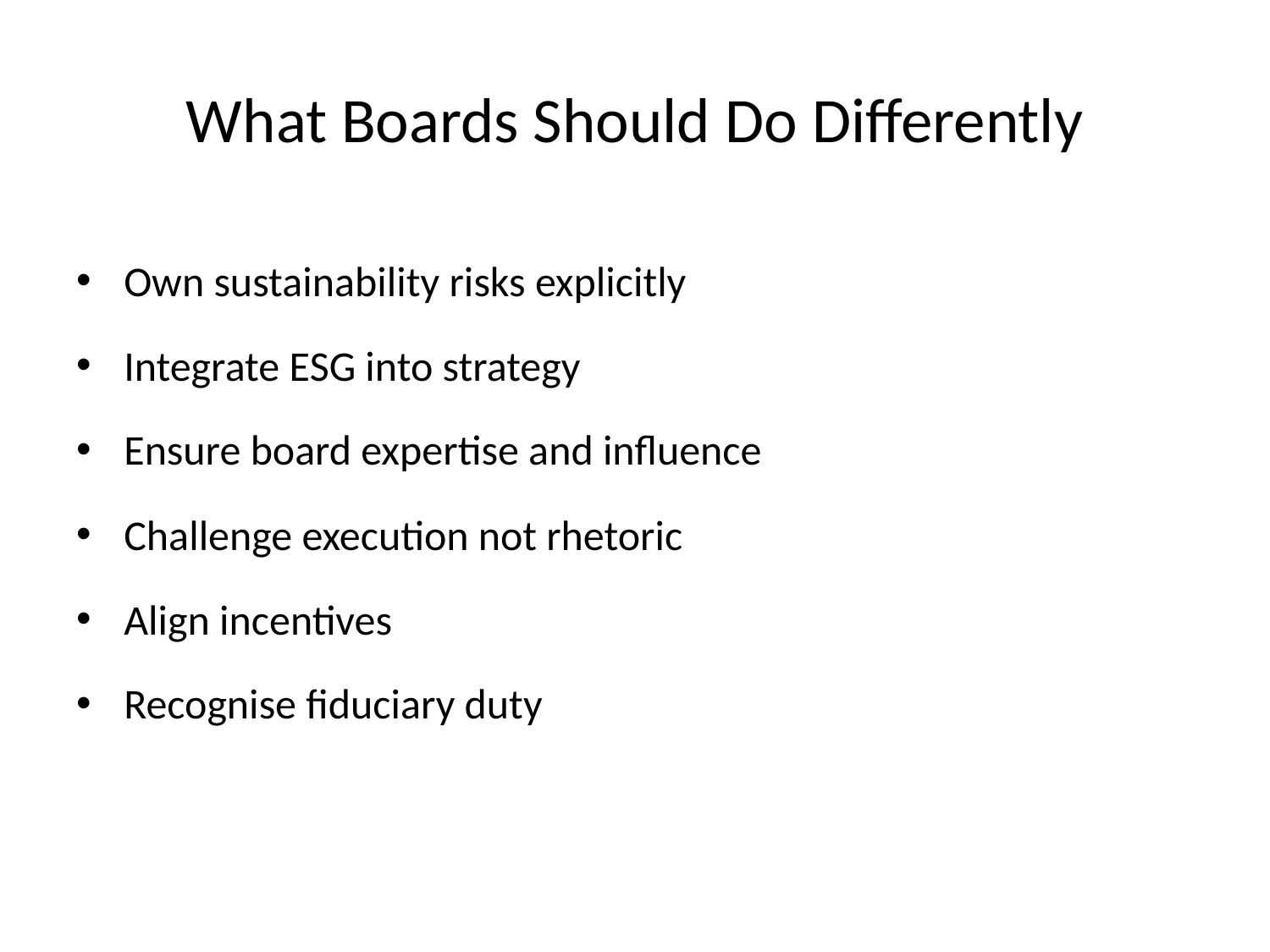

# What Boards Should Do Differently
Own sustainability risks explicitly
Integrate ESG into strategy
Ensure board expertise and influence
Challenge execution not rhetoric
Align incentives
Recognise fiduciary duty